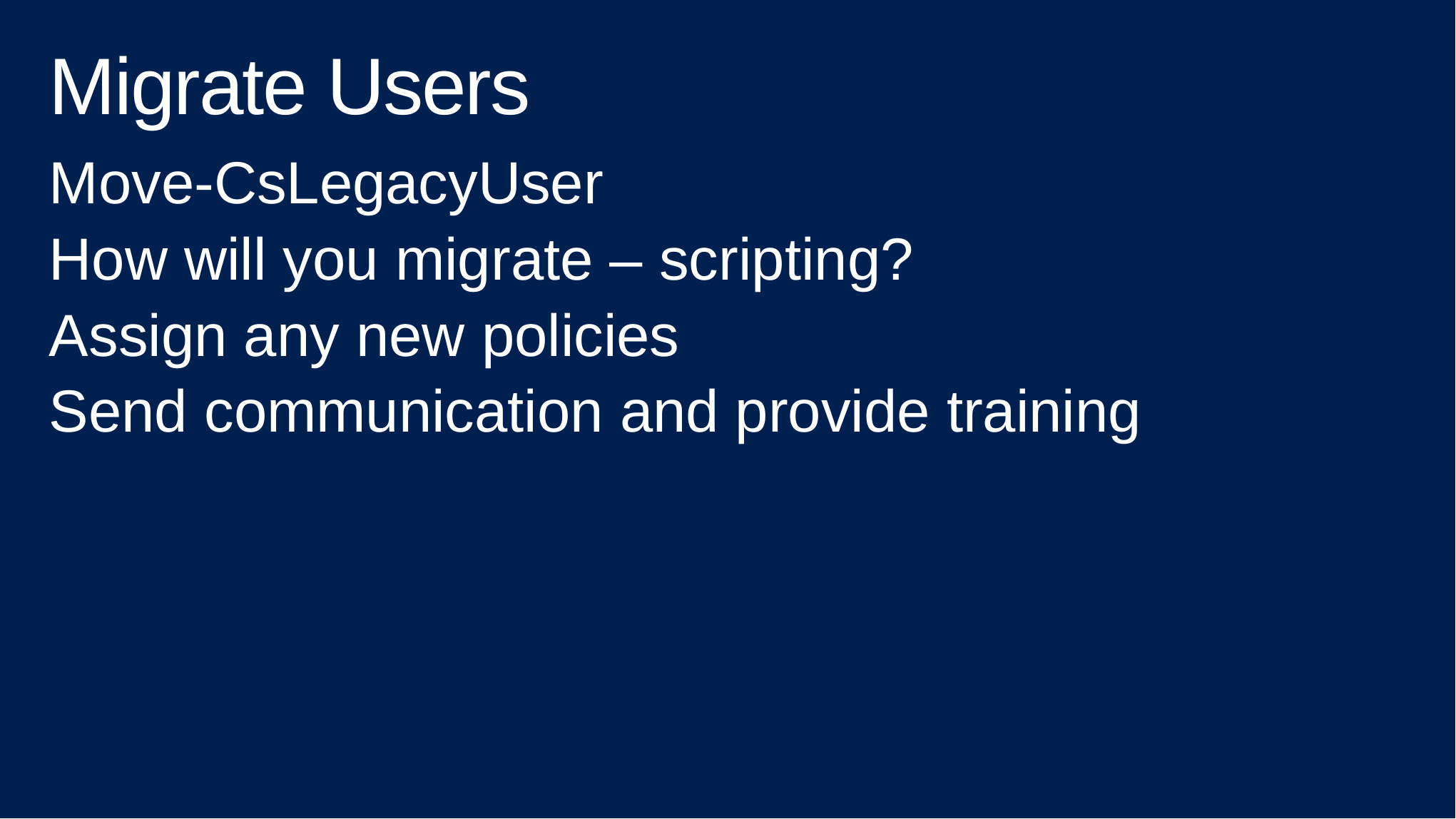

# Migrate Users
Move-CsLegacyUser
How will you migrate – scripting?
Assign any new policies
Send communication and provide training